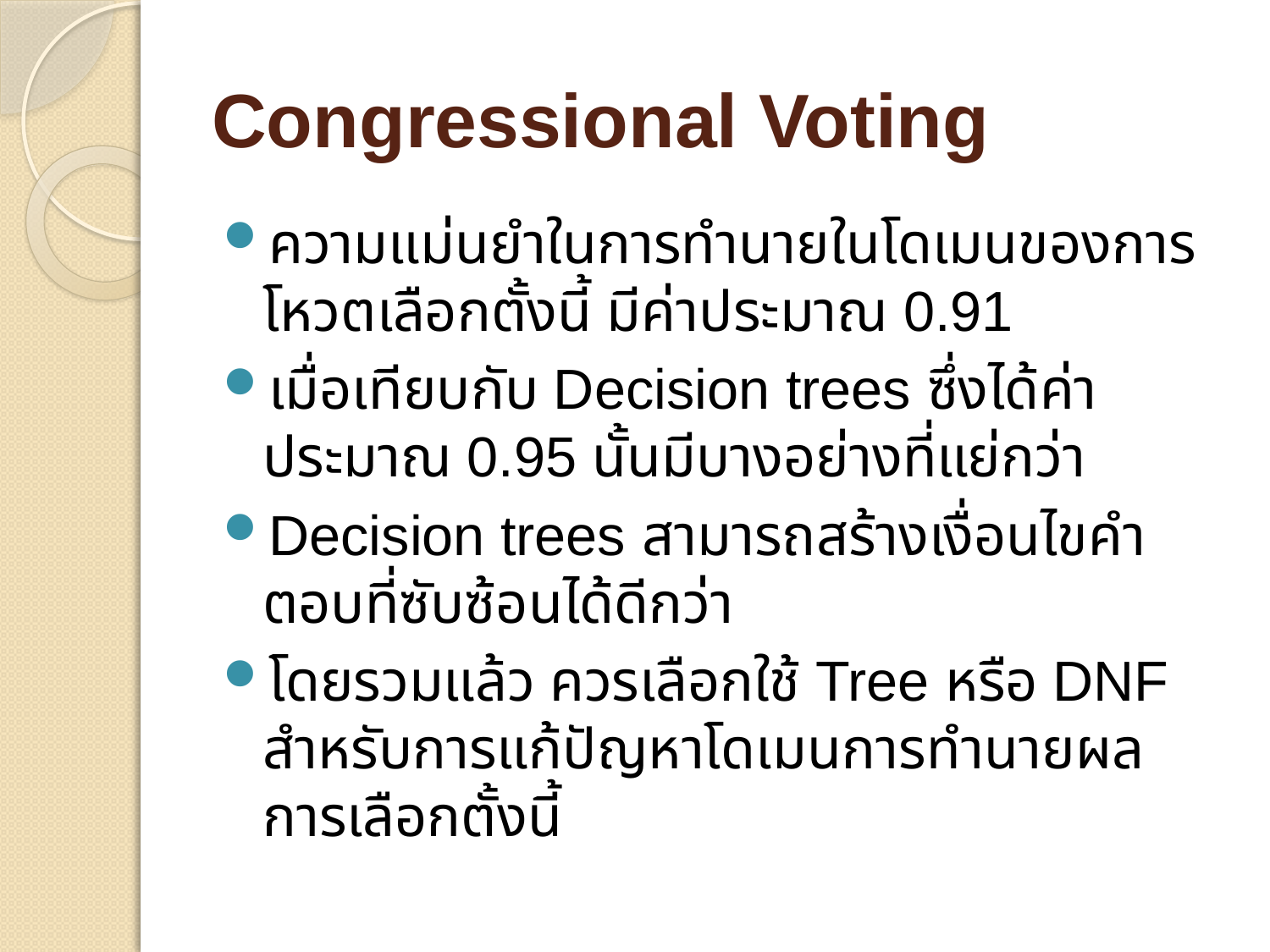

# Congressional Voting
ความแม่นยำในการทำนายในโดเมนของการโหวตเลือกตั้งนี้ มีค่าประมาณ 0.91
เมื่อเทียบกับ Decision trees ซึ่งได้ค่าประมาณ 0.95 นั้นมีบางอย่างที่แย่กว่า
Decision trees สามารถสร้างเงื่อนไขคำตอบที่ซับซ้อนได้ดีกว่า
โดยรวมแล้ว ควรเลือกใช้ Tree หรือ DNF สำหรับการแก้ปัญหาโดเมนการทำนายผลการเลือกตั้งนี้